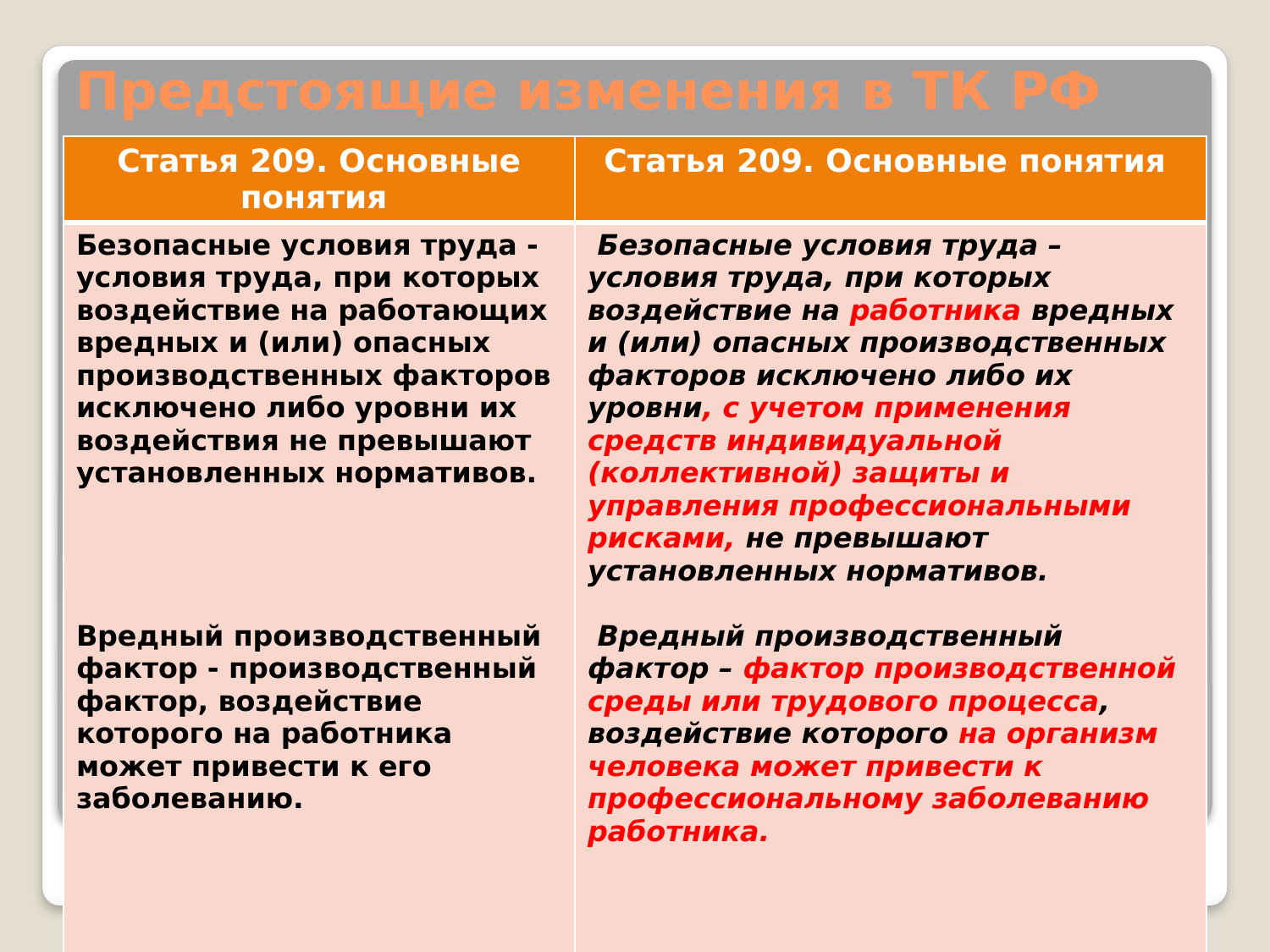

# Предстоящие изменения в ТК РФ
| Статья 209. Основные понятия | Статья 209. Основные понятия |
| --- | --- |
| Безопасные условия труда - условия труда, при которых воздействие на работающих вредных и (или) опасных производственных факторов исключено либо уровни их воздействия не превышают установленных нормативов. Вредный производственный фактор - производственный фактор, воздействие которого на работника может привести к его заболеванию. | Безопасные условия труда – условия труда, при которых воздействие на работника вредных и (или) опасных производственных факторов исключено либо их уровни, с учетом применения средств индивидуальной (коллективной) защиты и управления профессиональными рисками, не превышают установленных нормативов.   Вредный производственный фактор – фактор производственной среды или трудового процесса, воздействие которого на организм человека может привести к профессиональному заболеванию работника. |